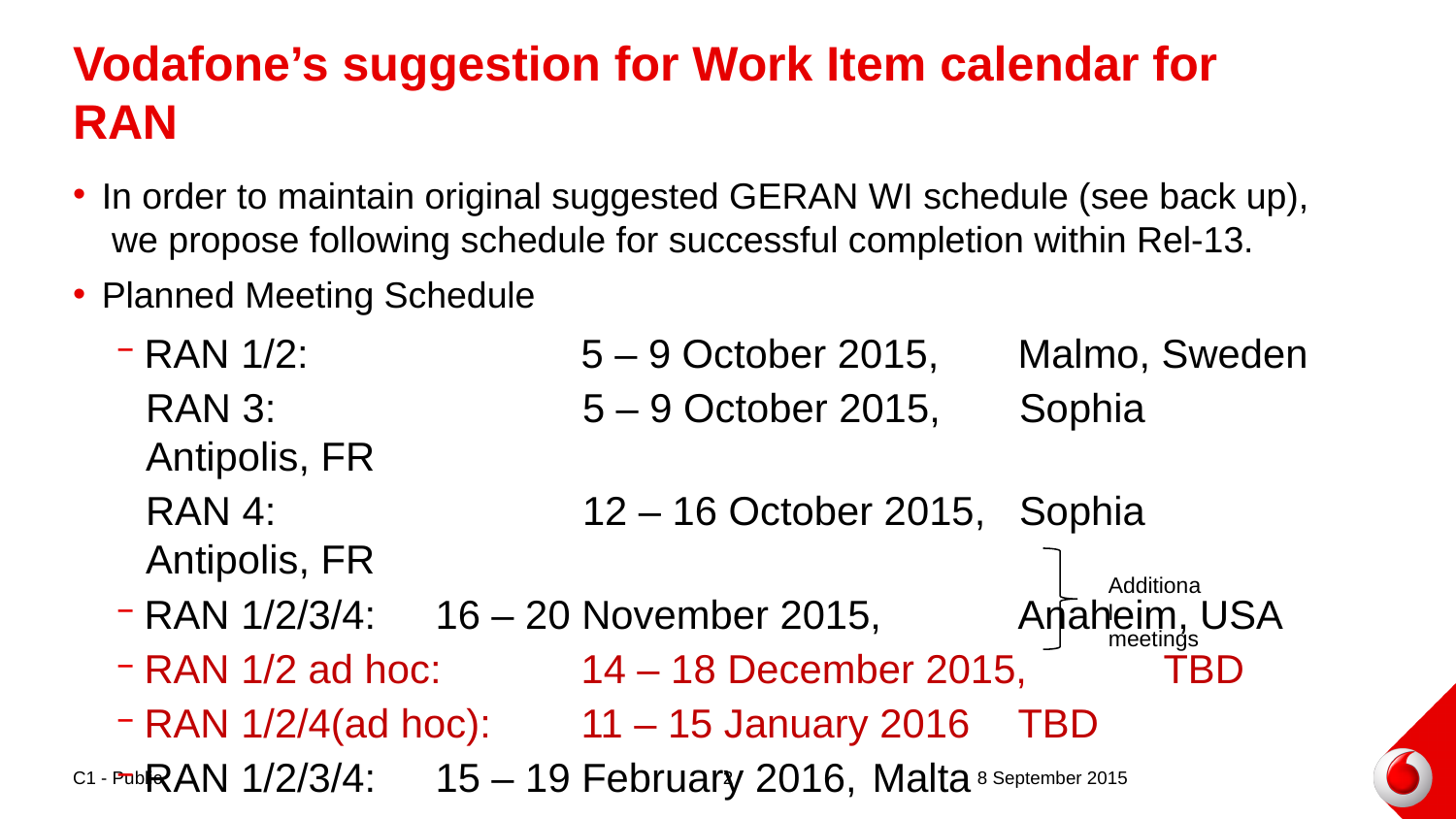

# Vodafone’s suggestion for Work Item calendar for RAN
In order to maintain original suggested GERAN WI schedule (see back up),  we propose following schedule for successful completion within Rel-13.
Planned Meeting Schedule
RAN 1/2:  		5 – 9 October 2015, 	Malmo, Sweden
RAN 3:  		5 – 9 October 2015, 	Sophia Antipolis, FR
RAN 4:  		12 – 16 October 2015, 	Sophia Antipolis, FR
RAN 1/2/3/4: 	16 – 20 November 2015, 	Anaheim, USA
RAN 1/2 ad hoc:  	14 – 18 December 2015, 	TBD
RAN 1/2/4(ad hoc): 	11 – 15 January 2016	TBD
RAN 1/2/3/4:  	15 – 19 February 2016, 	Malta

Additional meetings
C1 - Public
8 September 2015
2